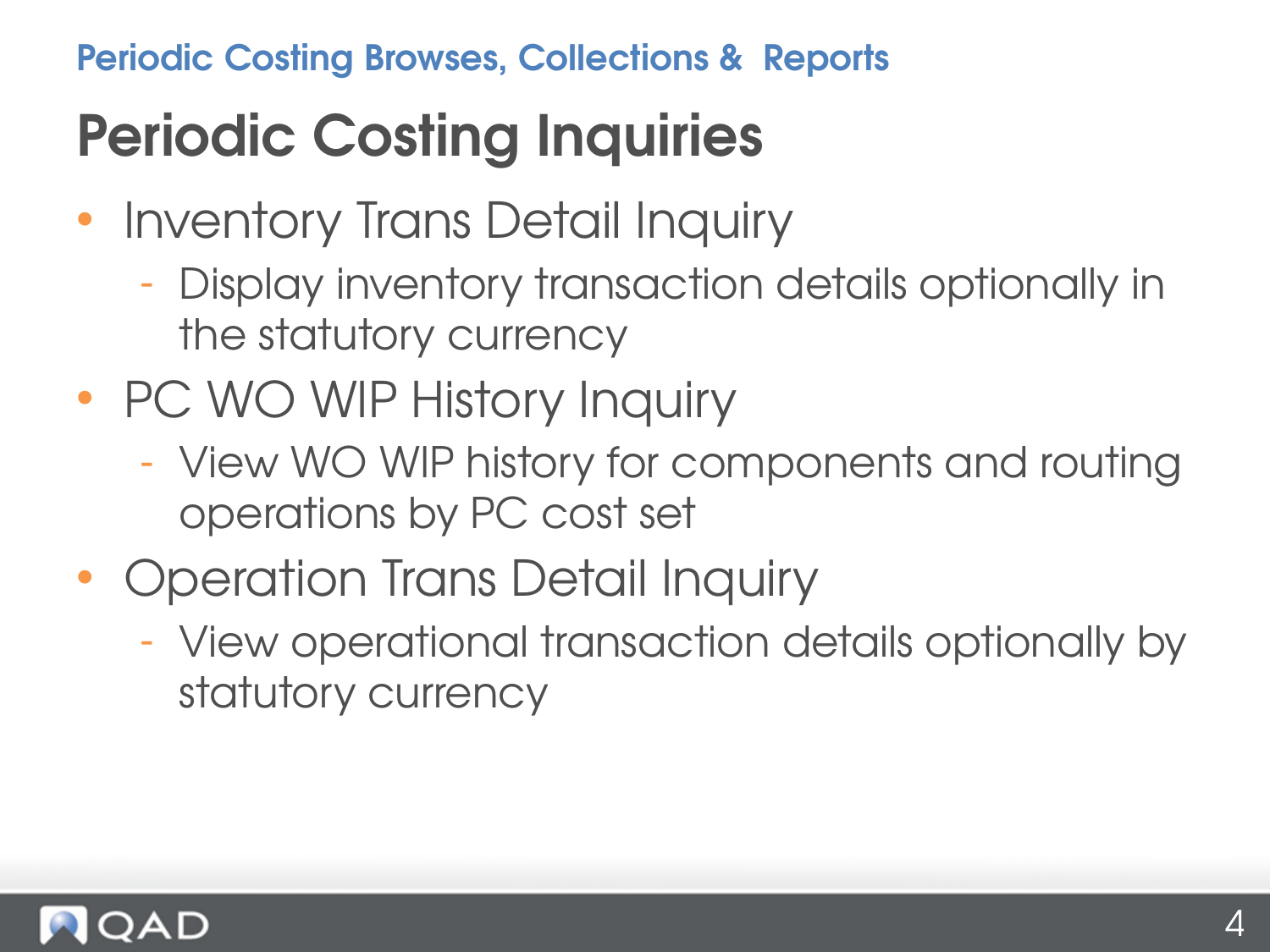

Periodic Costing Browses, Collections &  Reports
# Periodic Costing Inquiries
Inventory Trans Detail Inquiry
Display inventory transaction details optionally in the statutory currency
PC WO WIP History Inquiry
View WO WIP history for components and routing operations by PC cost set
Operation Trans Detail Inquiry
View operational transaction details optionally by statutory currency
4